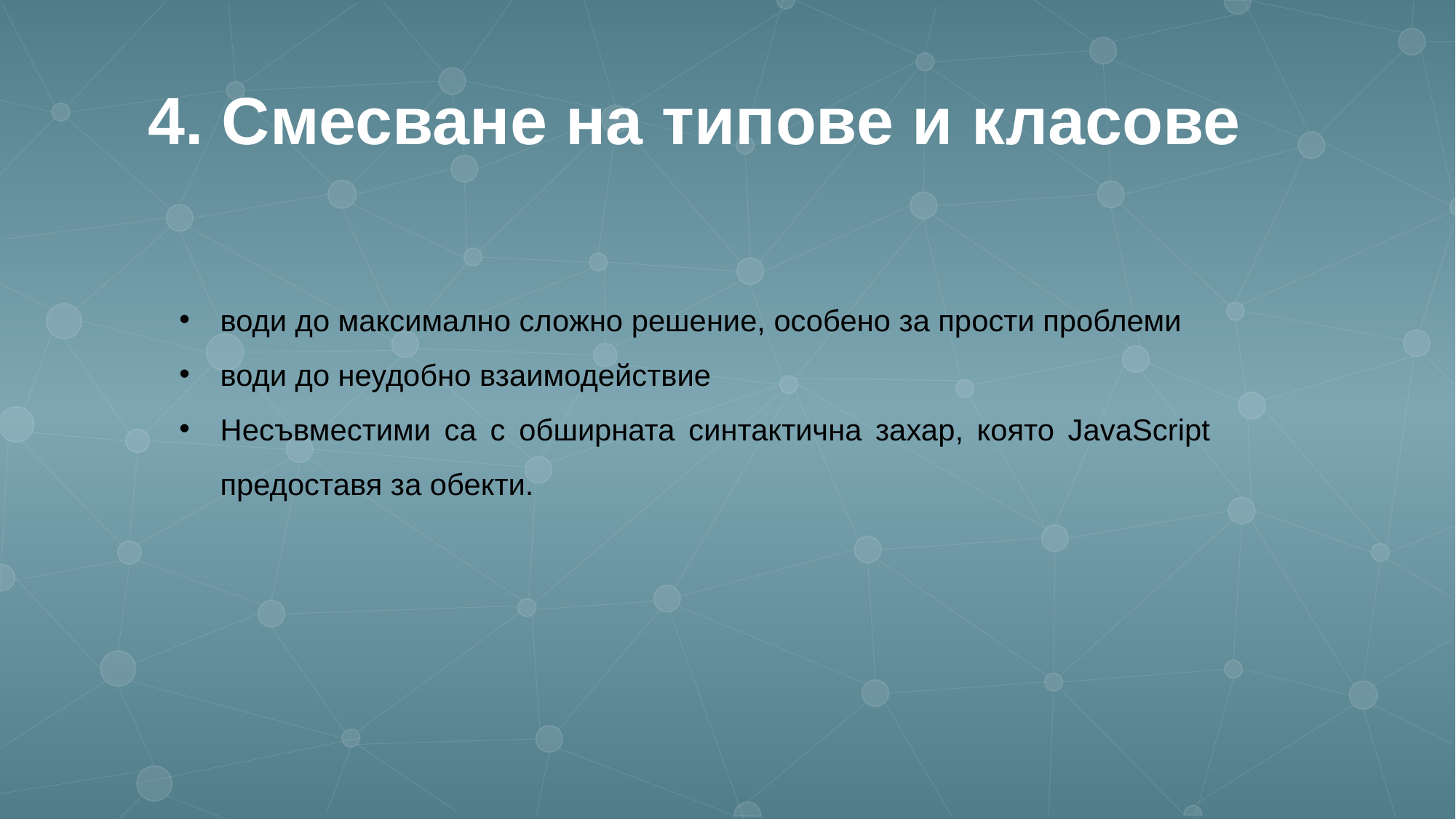

4. Смесване на типове и класове
води до максимално сложно решение, особено за прости проблеми
води до неудобно взаимодействие
Несъвместими са с обширната синтактична захар, която JavaScript предоставя за обекти.